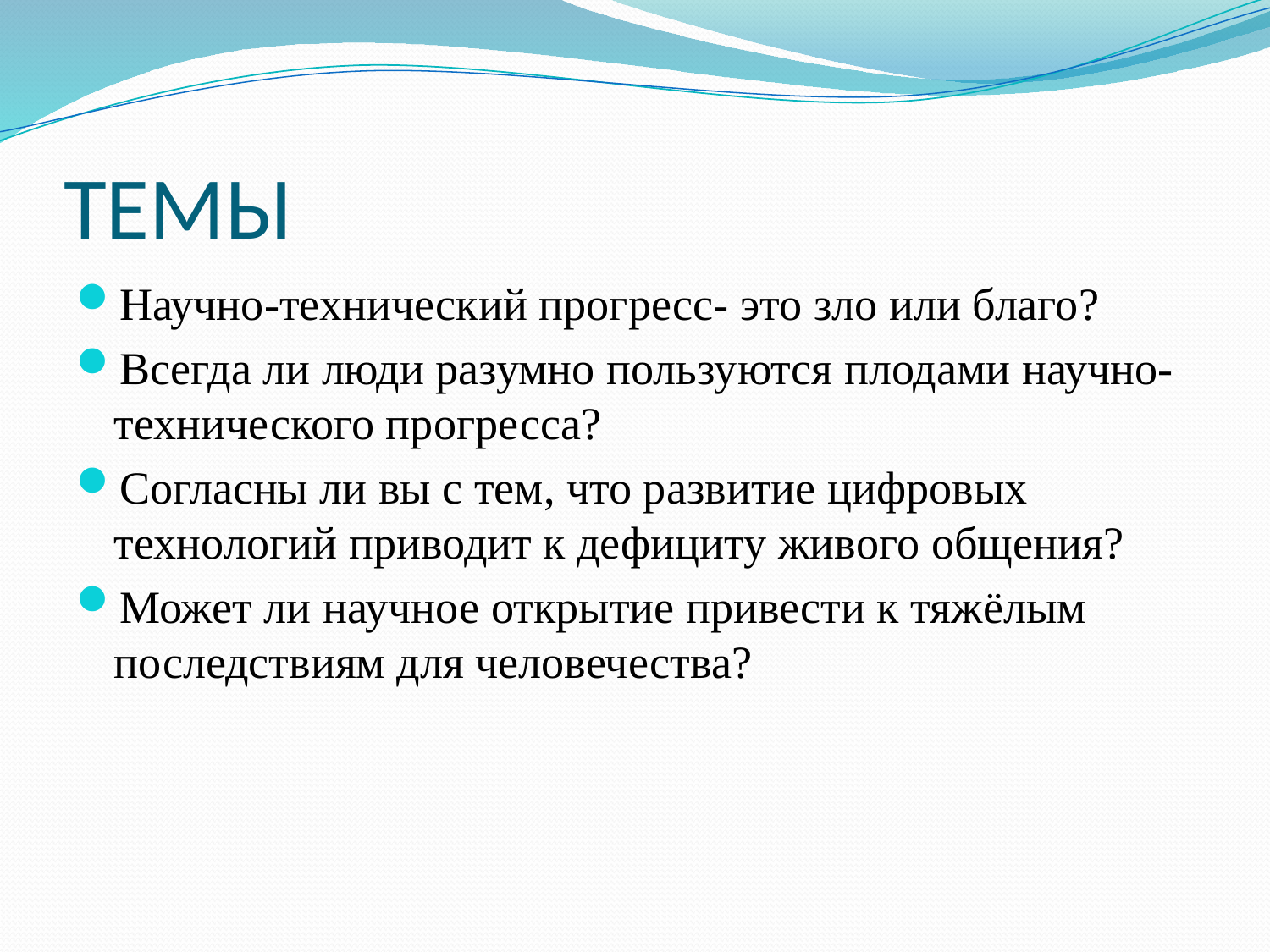

# ТЕМЫ
Научно-технический прогресс- это зло или благо?
Всегда ли люди разумно пользуются плодами научно-технического прогресса?
Согласны ли вы с тем, что развитие цифровых технологий приводит к дефициту живого общения?
Может ли научное открытие привести к тяжёлым последствиям для человечества?